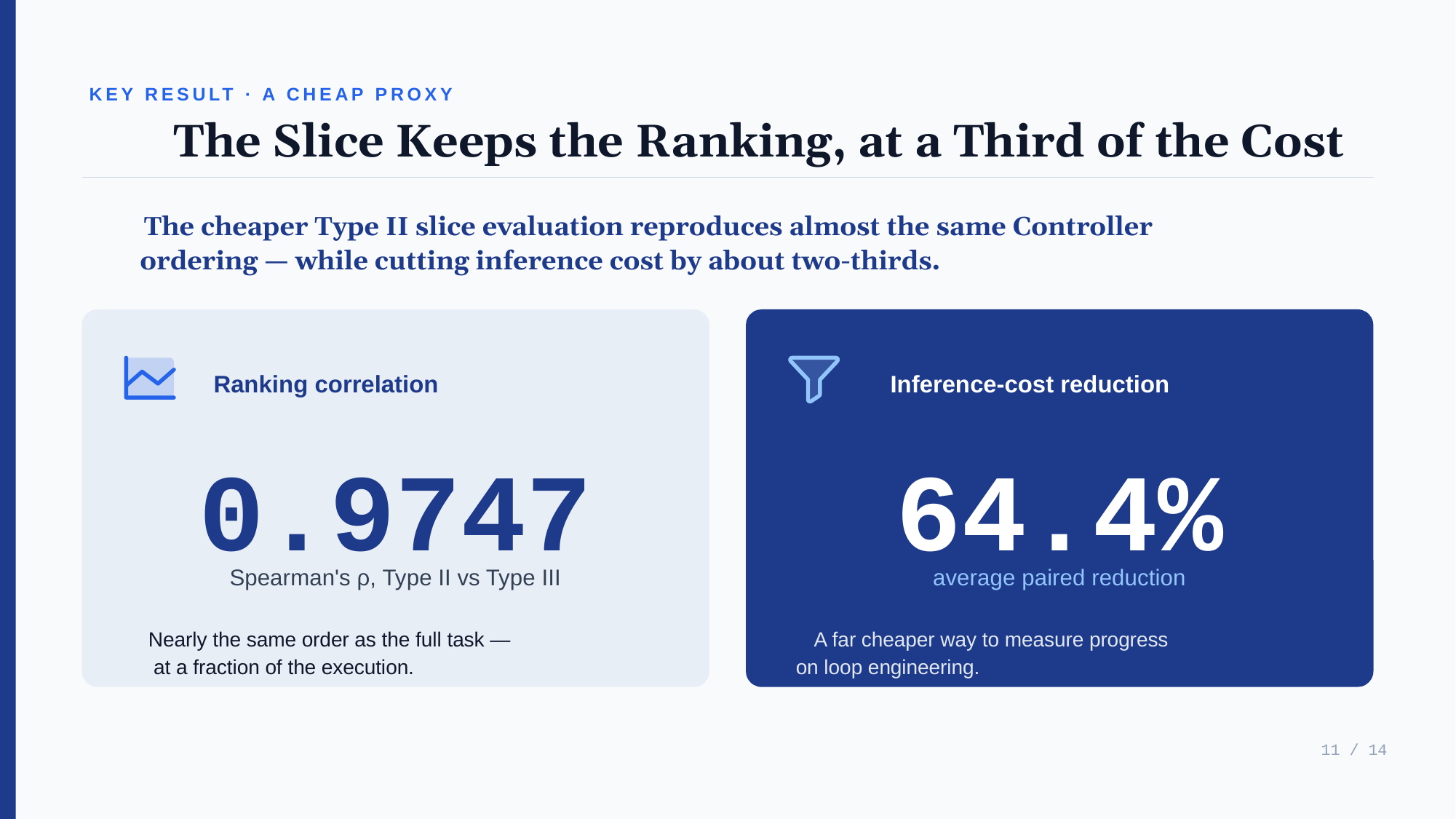

KEY RESULT · A CHEAP PROXY
The Slice Keeps the Ranking, at a Third of the Cost

The cheaper Type II slice evaluation reproduces almost the same Controller
ordering — while cutting inference cost by about two-thirds.

Ranking correlation
0.9747
Spearman's ρ, Type II vs Type III
Nearly the same order as the full task —
at a fraction of the execution.

Inference-cost reduction
64.4%
average paired reduction
A far cheaper way to measure progress
on loop engineering.
11 / 14